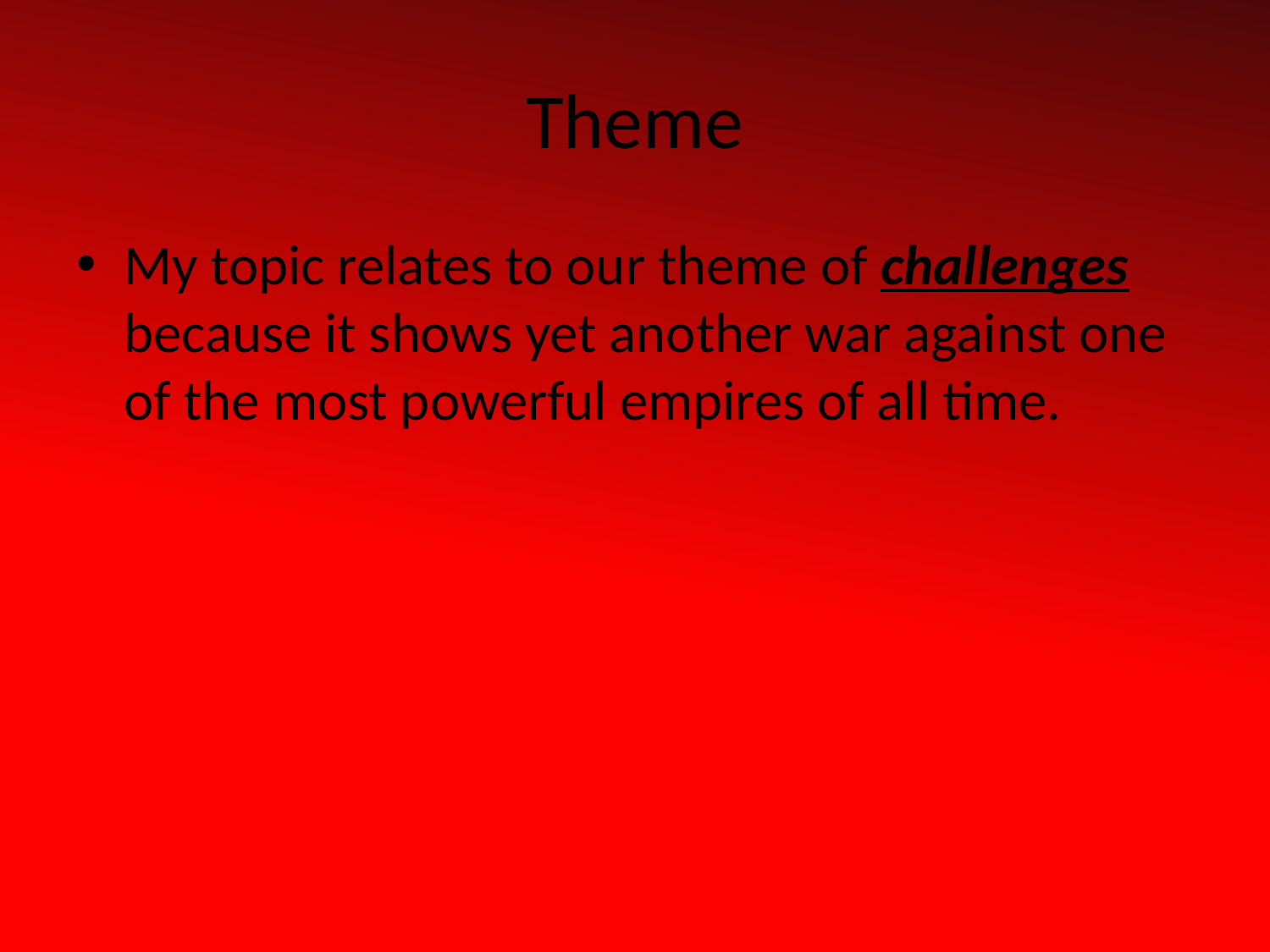

# Theme
My topic relates to our theme of challenges because it shows yet another war against one of the most powerful empires of all time.